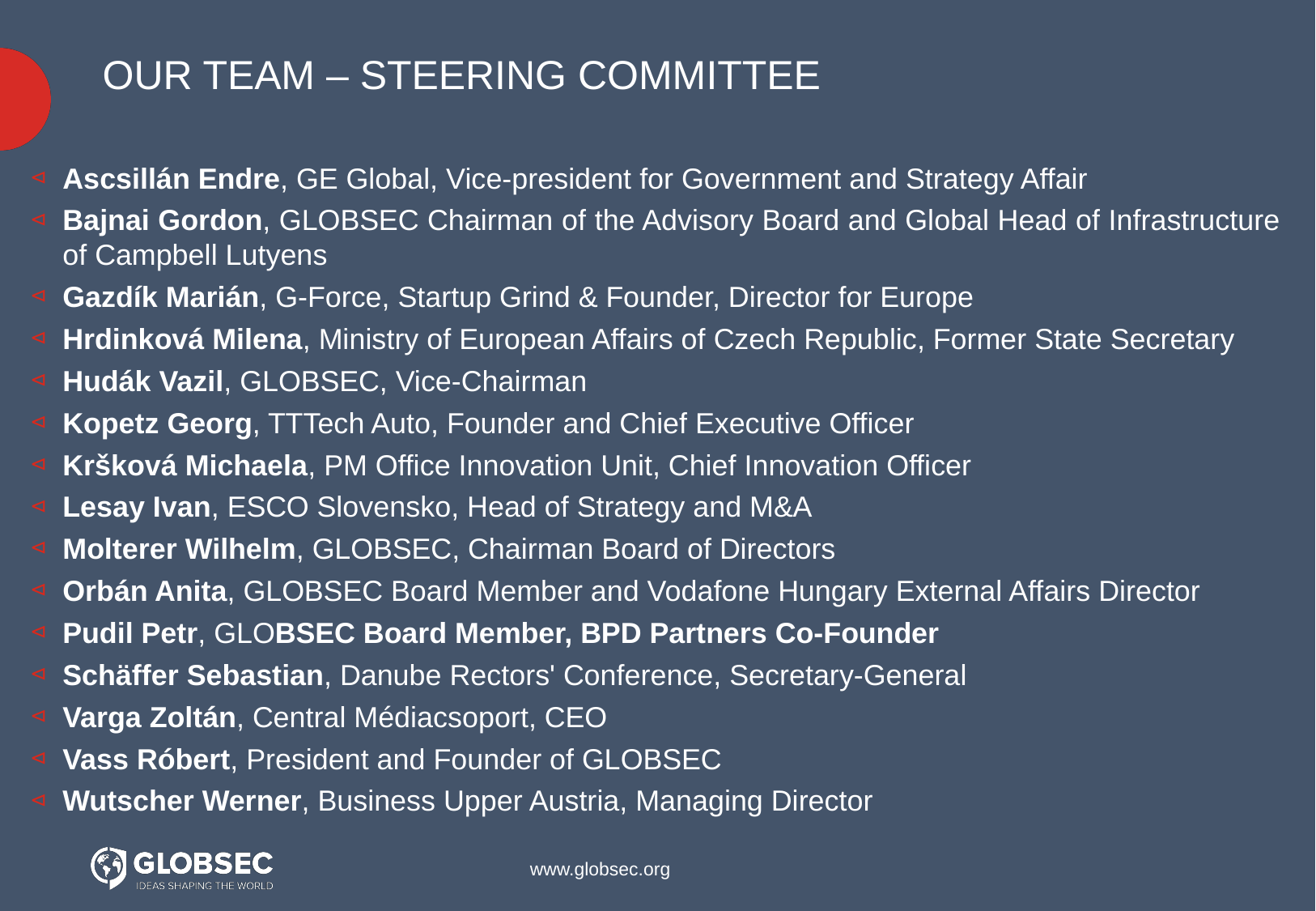

# OUR TEAM – STEERING COMMITTEE

Ascsillán Endre, GE Global, Vice-president for Government and Strategy Affair
Bajnai Gordon, GLOBSEC Chairman of the Advisory Board and Global Head of Infrastructure of Campbell Lutyens
Gazdík Marián, G-Force, Startup Grind & Founder, Director for Europe
Hrdinková Milena, Ministry of European Affairs of Czech Republic, Former State Secretary
Hudák Vazil, GLOBSEC, Vice-Chairman
Kopetz Georg, TTTech Auto, Founder and Chief Executive Officer
Kršková Michaela, PM Office Innovation Unit, Chief Innovation Officer
Lesay Ivan, ESCO Slovensko, Head of Strategy and M&A
Molterer Wilhelm, GLOBSEC, Chairman Board of Directors
Orbán Anita, GLOBSEC Board Member and Vodafone Hungary External Affairs Director
Pudil Petr, GLOBSEC Board Member, BPD Partners Co-Founder
Schäffer Sebastian, Danube Rectors' Conference, Secretary-General
Varga Zoltán, Central Médiacsoport, CEO
Vass Róbert, President and Founder of GLOBSEC
Wutscher Werner, Business Upper Austria, Managing Director

www.globsec.org